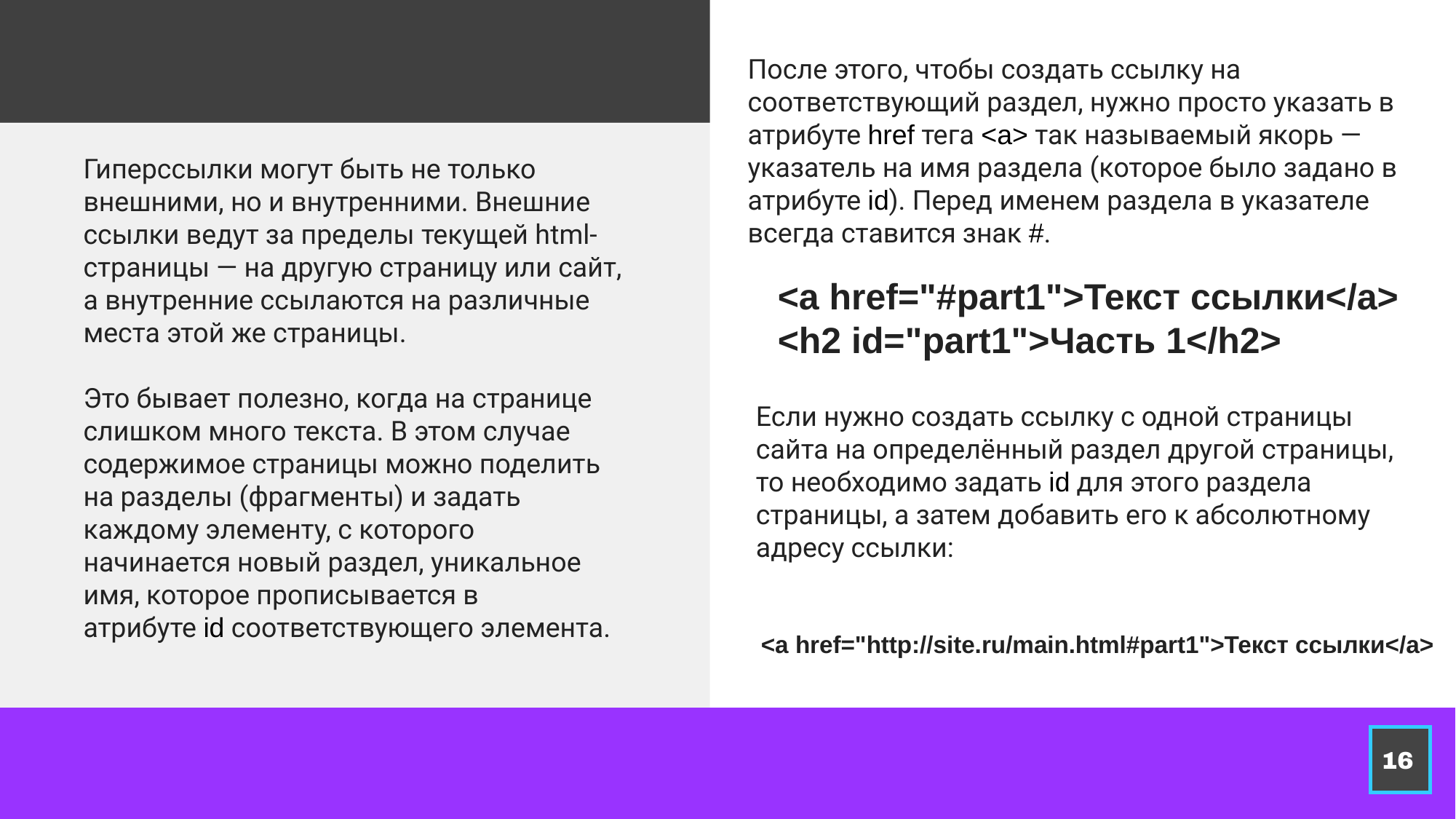

После этого, чтобы создать ссылку на соответствующий раздел, нужно просто указать в атрибуте href тега <a> так называемый якорь — указатель на имя раздела (которое было задано в атрибуте id). Перед именем раздела в указателе всегда ставится знак #.

Гиперссылки могут быть не только внешними, но и внутренними. Внешние ссылки ведут за пределы текущей html-страницы — на другую страницу или сайт, а внутренние ссылаются на различные места этой же страницы.

Это бывает полезно, когда на странице слишком много текста. В этом случае содержимое страницы можно поделить на разделы (фрагменты) и задать каждому элементу, с которого начинается новый раздел, уникальное имя, которое прописывается в атрибуте id соответствующего элемента.
<a href="#part1">Текст ссылки</a>
<h2 id="part1">Часть 1</h2>
Если нужно создать ссылку с одной страницы сайта на определённый раздел другой страницы, то необходимо задать id для этого раздела страницы, а затем добавить его к абсолютному адресу ссылки:
<a href="http://site.ru/main.html#part1">Текст ссылки</a>

16